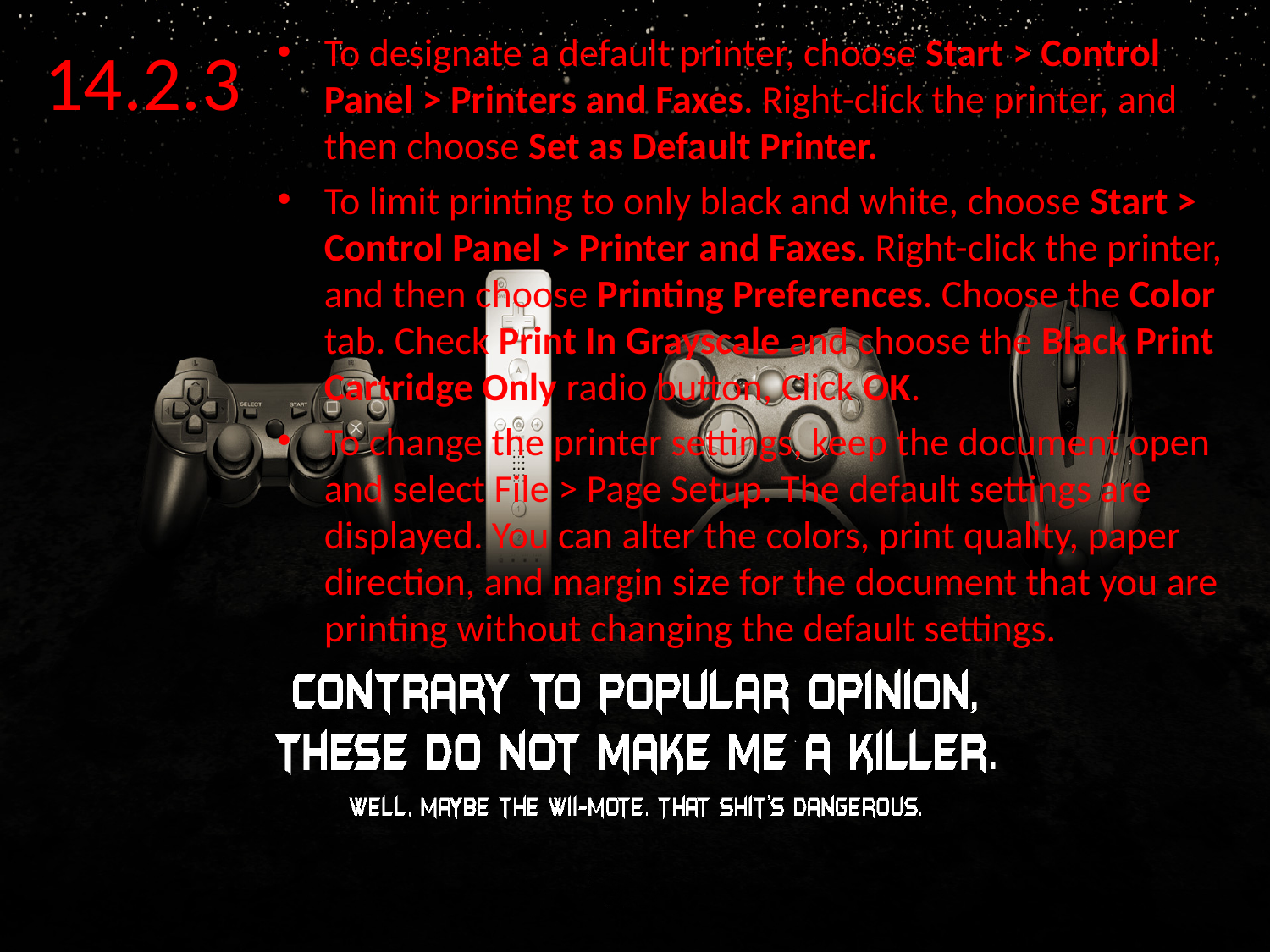

# 14.2.3
To designate a default printer, choose Start > Control Panel > Printers and Faxes. Right-click the printer, and then choose Set as Default Printer.
To limit printing to only black and white, choose Start > Control Panel > Printer and Faxes. Right-click the printer, and then choose Printing Preferences. Choose the Color tab. Check Print In Grayscale and choose the Black Print Cartridge Only radio button, Click OK.
To change the printer settings, keep the document open and select File > Page Setup. The default settings are displayed. You can alter the colors, print quality, paper direction, and margin size for the document that you are printing without changing the default settings.